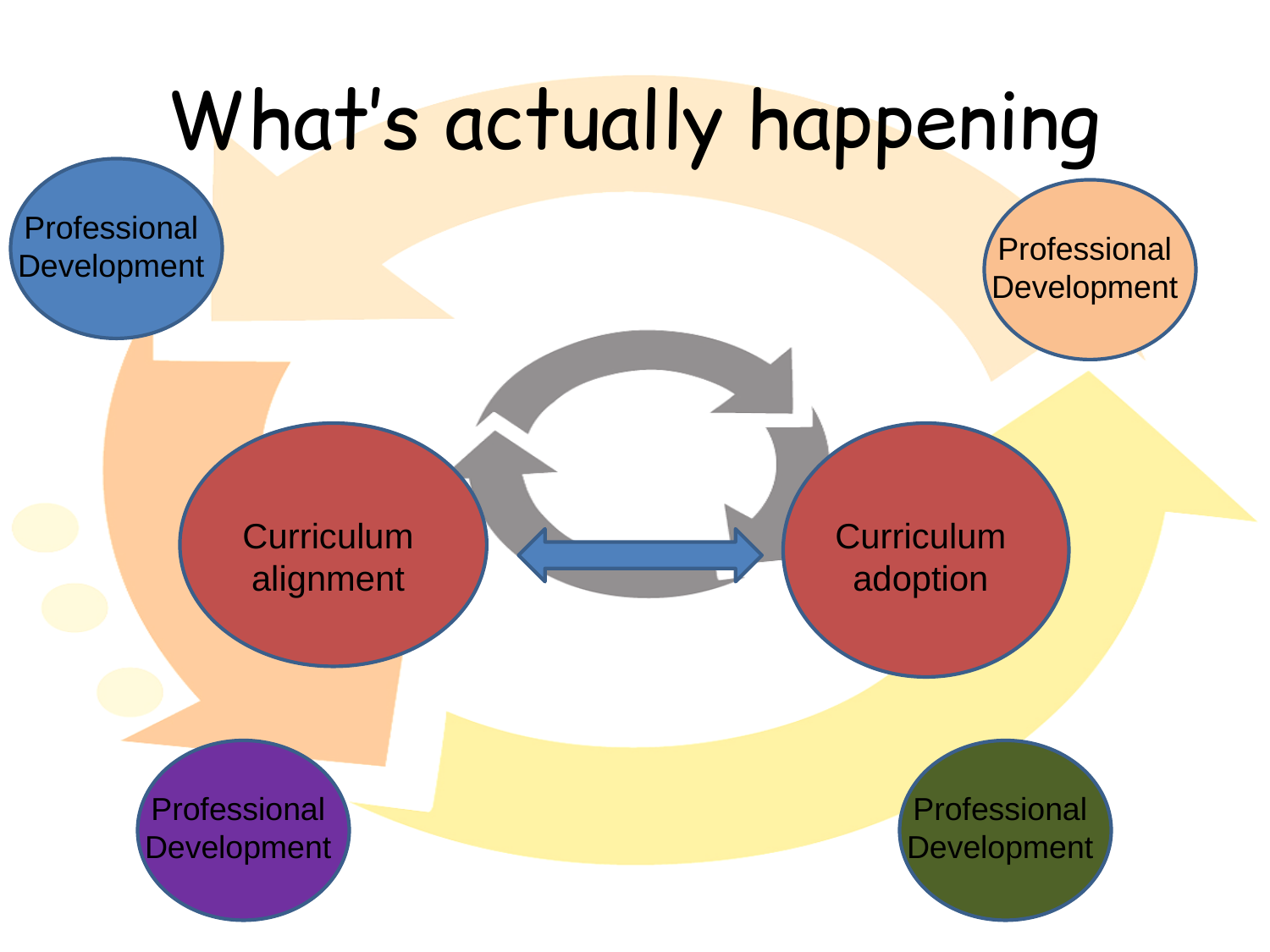

# What’s actually happening

Professional Development
Professional Development

Curriculum alignment
Curriculum adoption

Professional Development
Professional Development